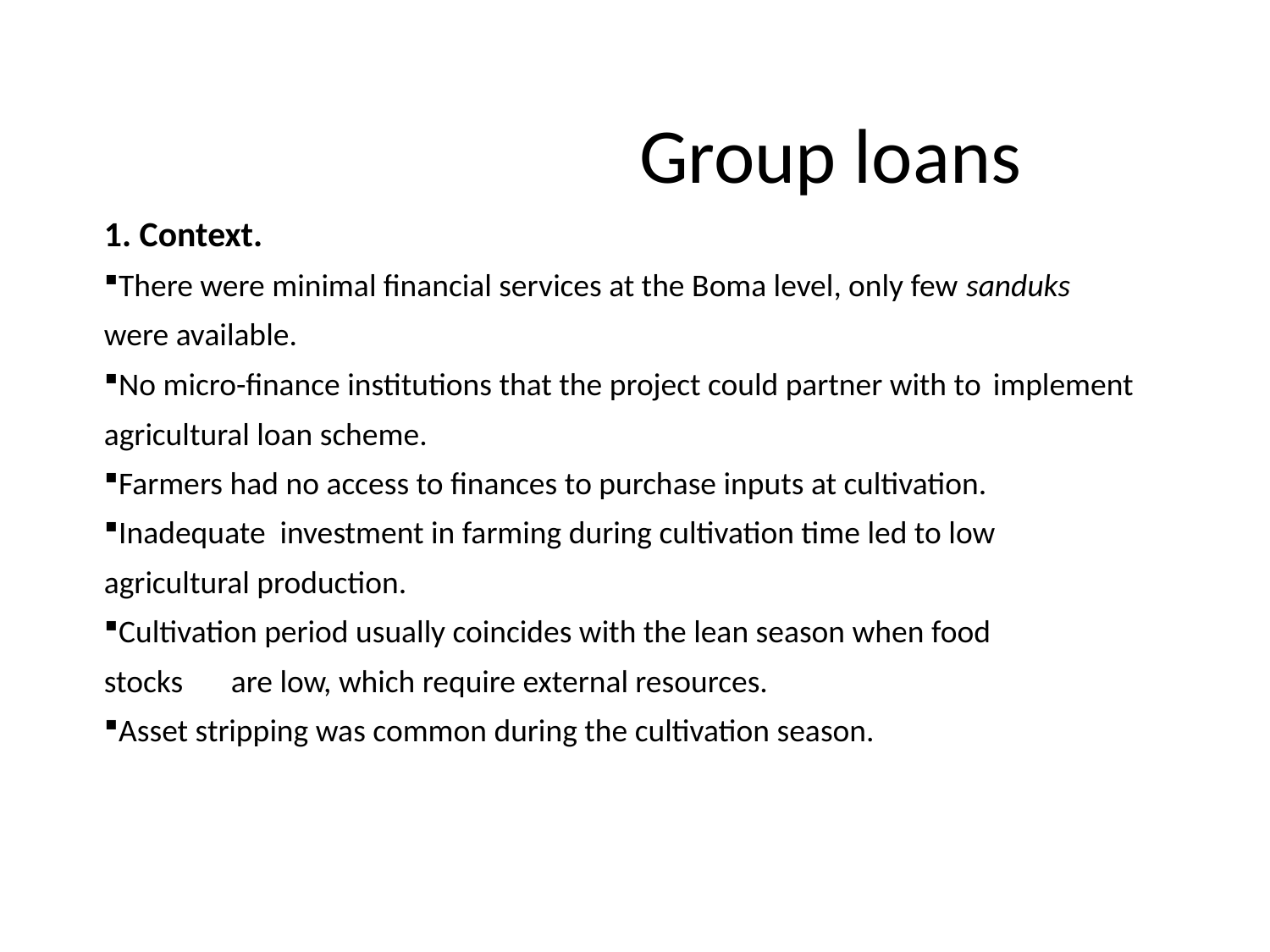

Group loans
1. Context.
There were minimal financial services at the Boma level, only few sanduks 	were available.
No micro-finance institutions that the project could partner with to 	implement agricultural loan scheme.
Farmers had no access to finances to purchase inputs at cultivation.
Inadequate  investment in farming during cultivation time led to low 	agricultural production.
Cultivation period usually coincides with the lean season when food 	stocks 	are low, which require external resources.
Asset stripping was common during the cultivation season.